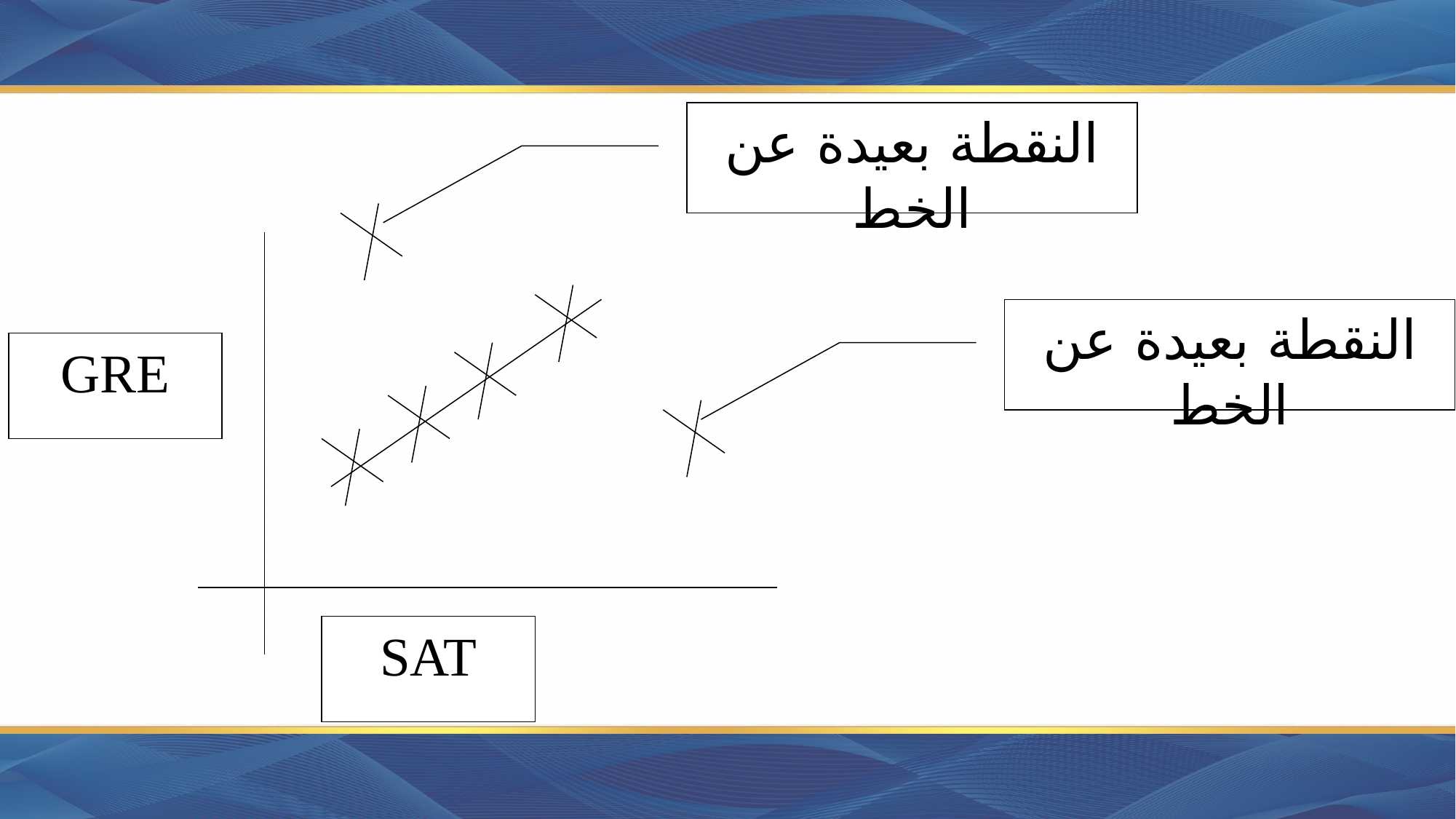

النقطة بعيدة عن الخط
النقطة بعيدة عن الخط
GRE
SAT